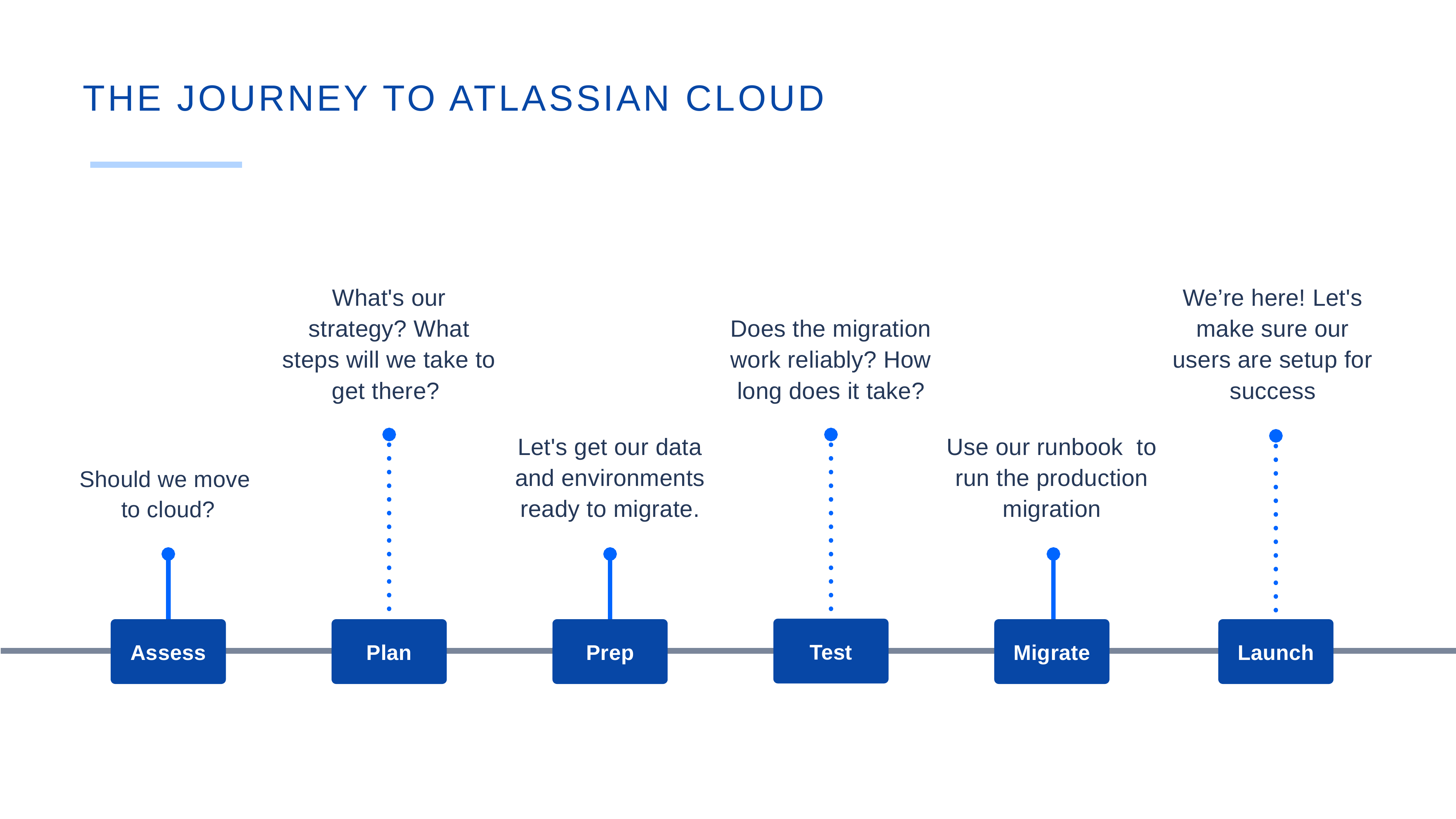

The journey to atlassian cloud

What's our strategy? What steps will we take to get there?
Does the migration work reliably? How long does it take?
We’re here! Let's make sure our users are setup for success
Let's get our data and environments ready to migrate.
Use our runbook  to run the production migration

Should we move
to cloud?

Test
Assess
Plan
Prep
Migrate
Launch